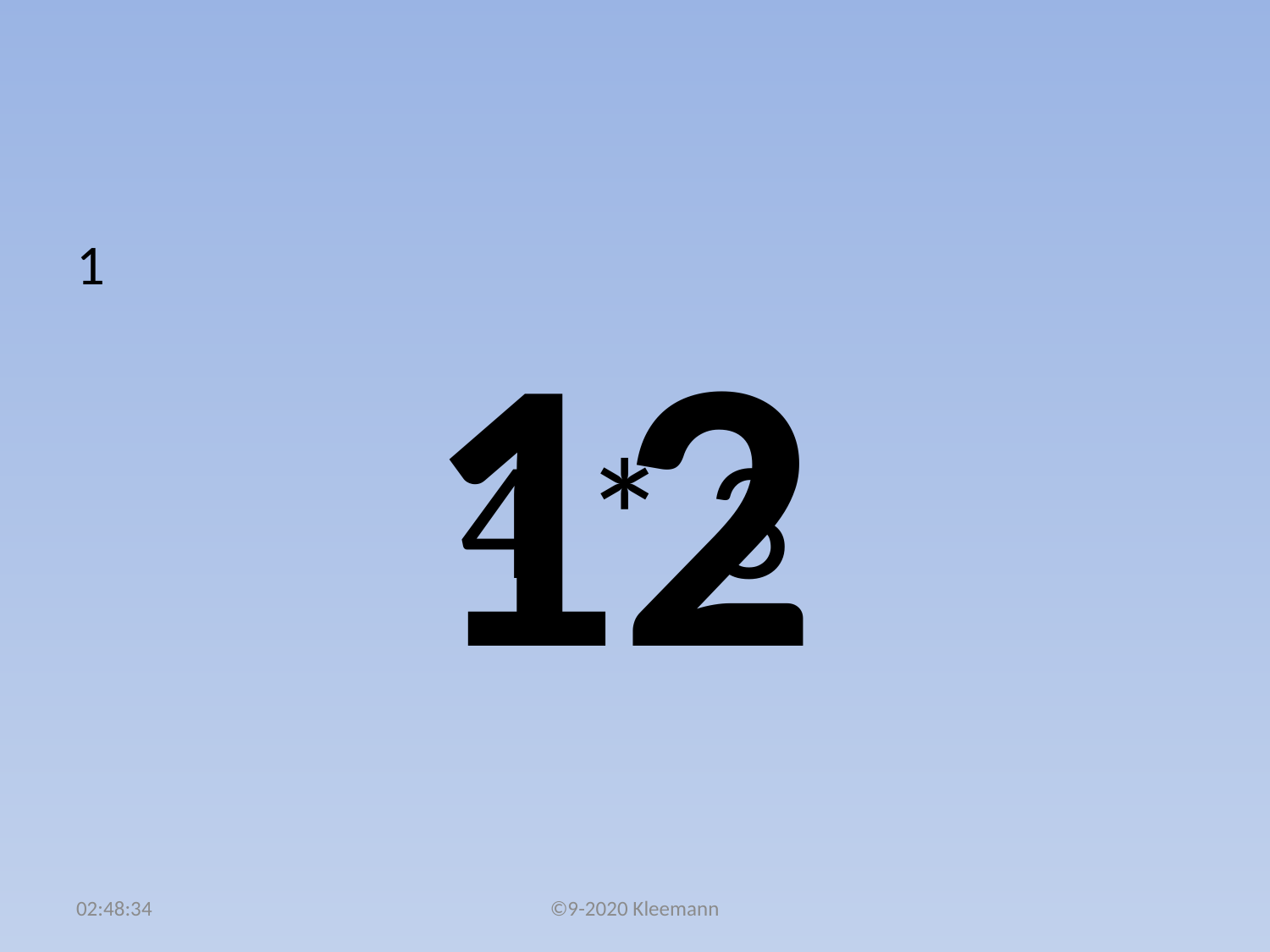

#
1

          4 * 3
12
02:48:34
©9-2020 Kleemann